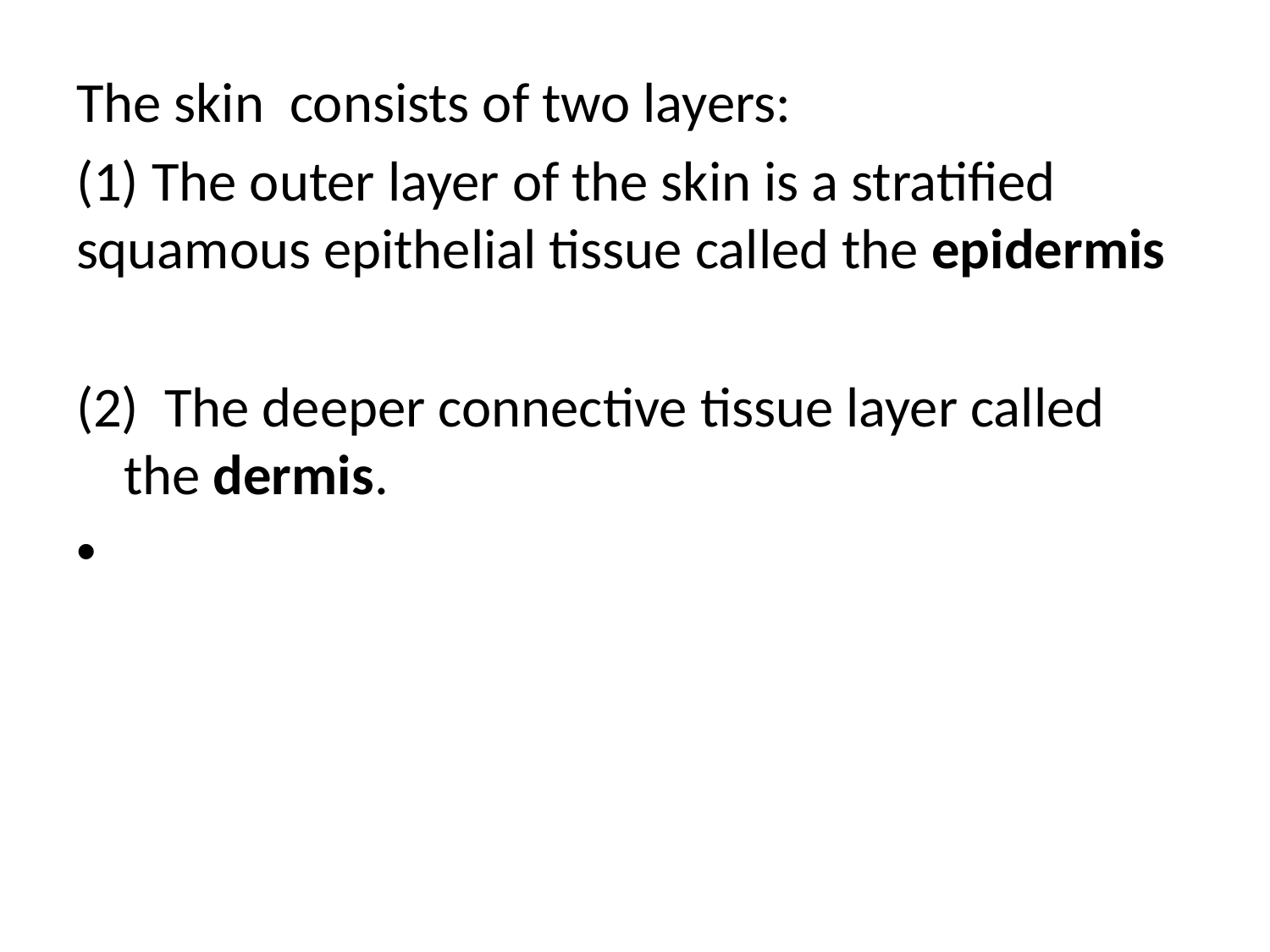

#
The skin  consists of two layers:
(1) The outer layer of the skin is a stratified squamous epithelial tissue called the epidermis

(2)  The deeper connective tissue layer called the dermis.